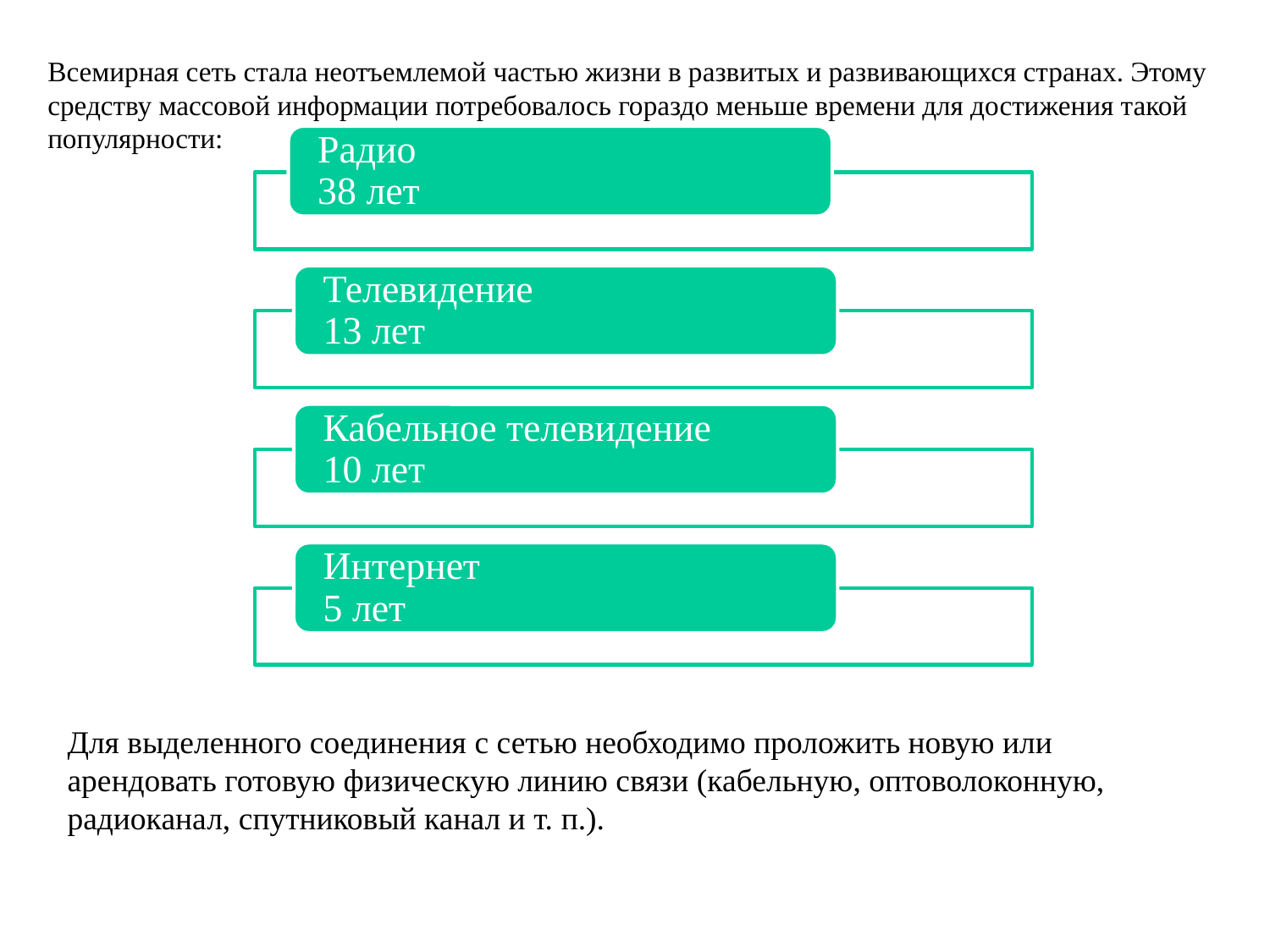

# Всемирная сеть стала неотъемлемой частью жизни в развитых и развивающихся странах. Этому средству массовой информации потребовалось гораздо меньше времени для достижения такой популярности:
Радио                                      38 лет
Телевидение                          13 лет
Кабельное телевидение        10 лет
Интернет                                 5 лет
Для выделенного соединения с сетью необходимо проложить новую или арендовать готовую физическую линию связи (кабельную, оптоволоконную, радиоканал, спутниковый канал и т. п.).